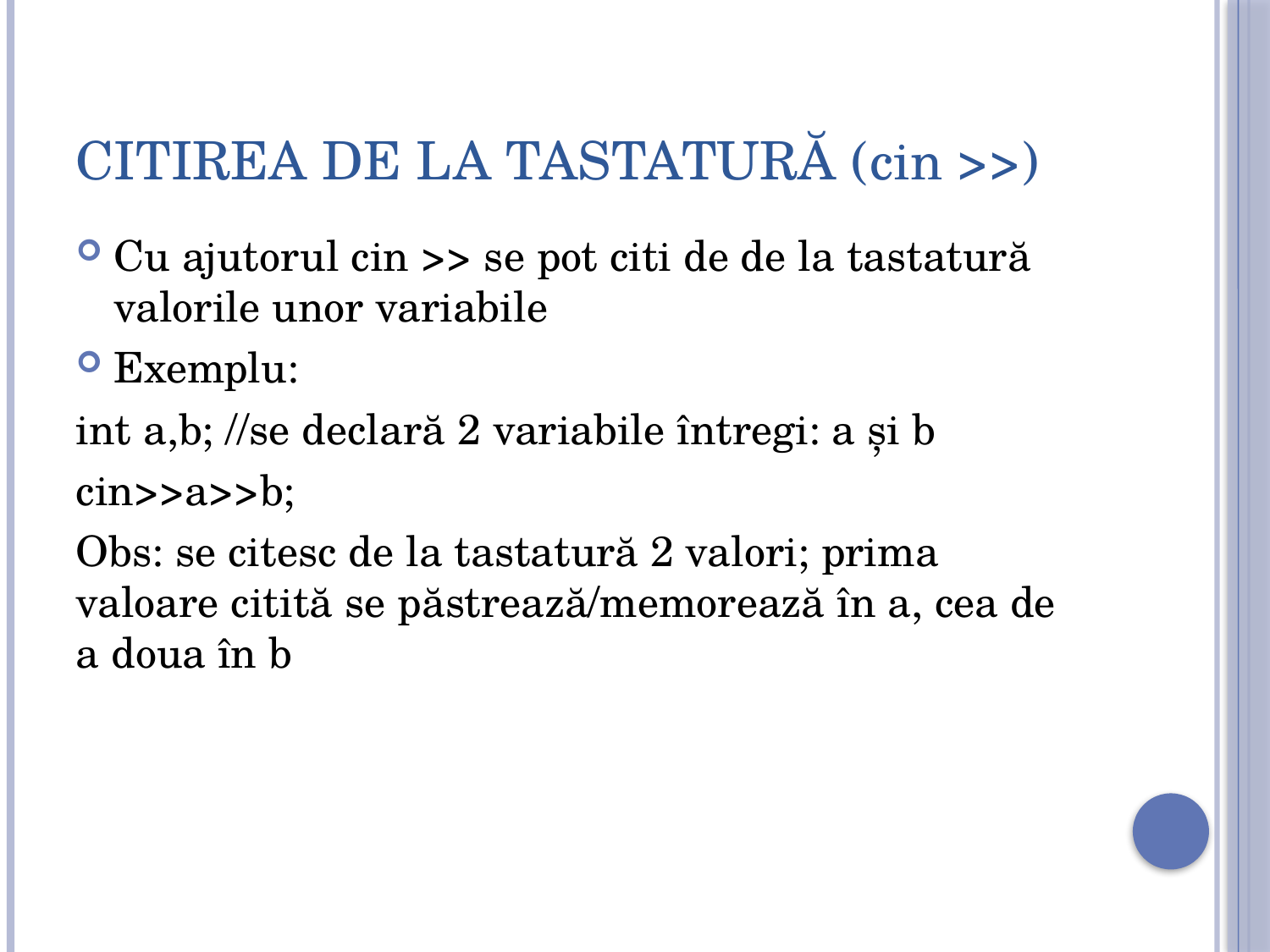

# Citirea de la tastatură (cin >>)
Cu ajutorul cin >> se pot citi de de la tastatură valorile unor variabile
Exemplu:
int a,b; //se declară 2 variabile întregi: a și b
cin>>a>>b;
Obs: se citesc de la tastatură 2 valori; prima valoare citită se păstrează/memorează în a, cea de a doua în b